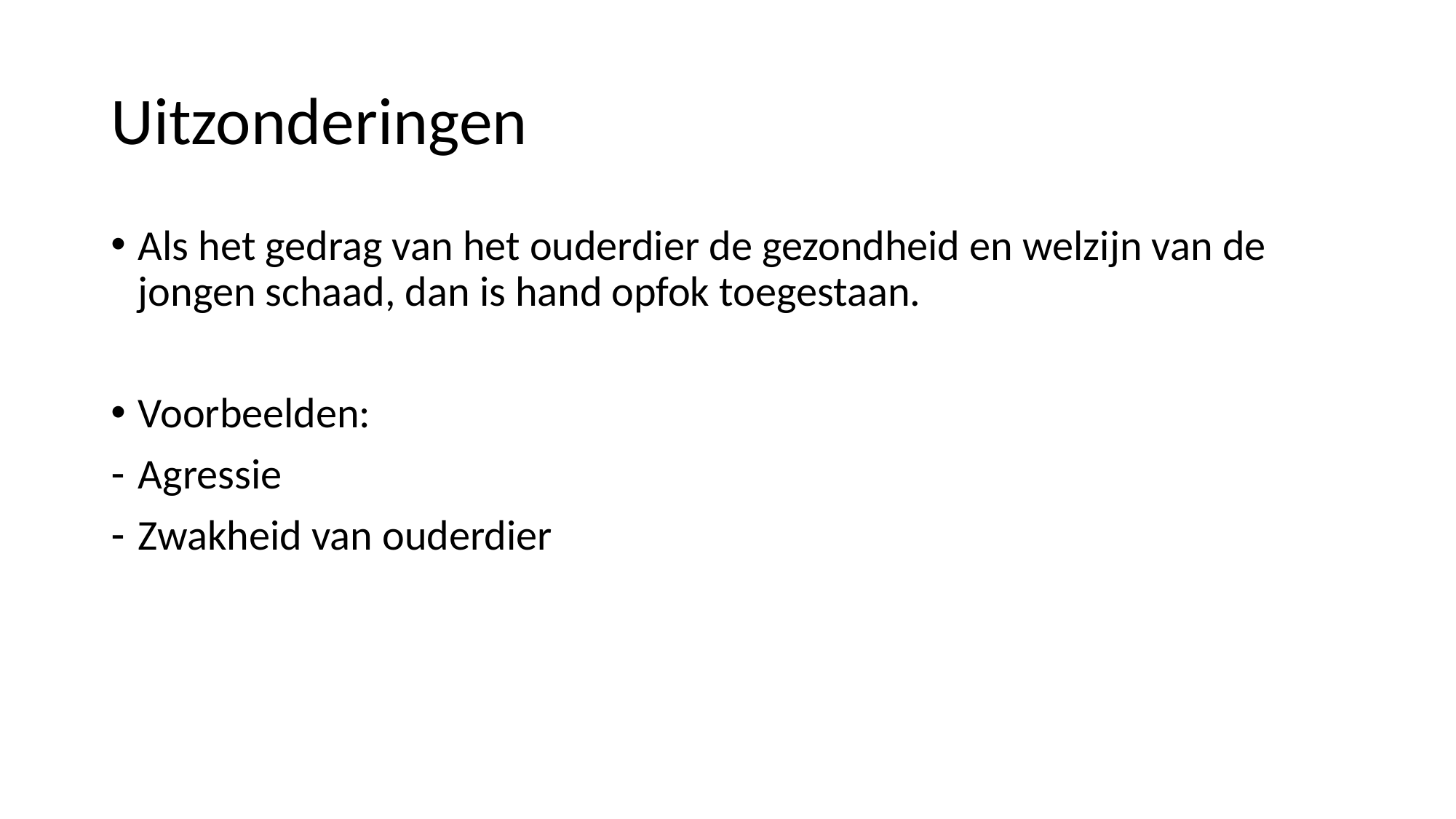

# Uitzonderingen
Als het gedrag van het ouderdier de gezondheid en welzijn van de jongen schaad, dan is hand opfok toegestaan.

Voorbeelden:
Agressie
Zwakheid van ouderdier